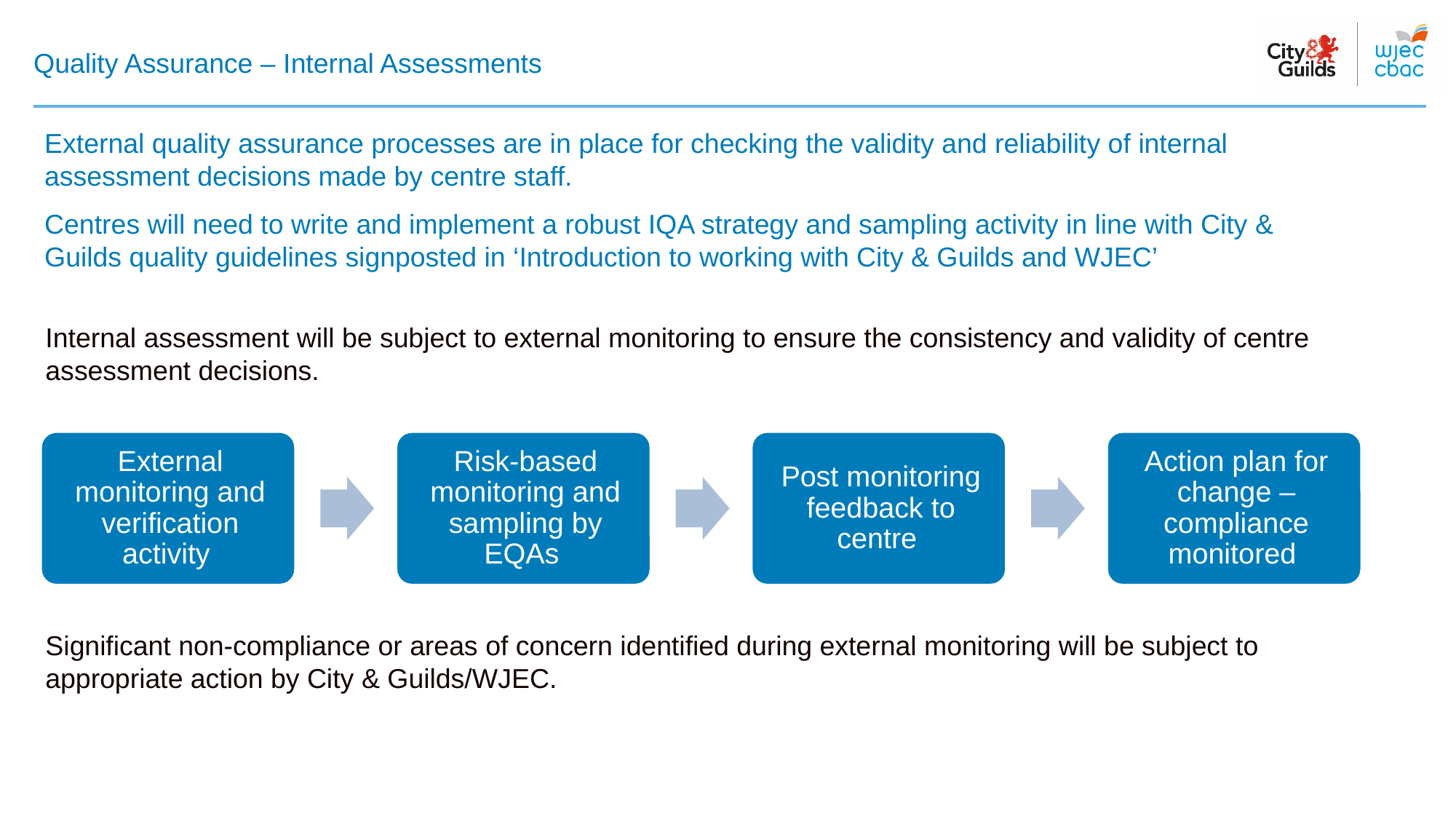

# Quality Assurance – Internal Assessments
External quality assurance processes are in place for checking the validity and reliability of internal assessment decisions made by centre staff.
Centres will need to write and implement a robust IQA strategy and sampling activity in line with City & Guilds quality guidelines signposted in ‘Introduction to working with City & Guilds and WJEC’

Internal assessment will be subject to external monitoring to ensure the consistency and validity of centre assessment decisions.

Significant non-compliance or areas of concern identified during external monitoring will be subject to appropriate action by City & Guilds/WJEC.

External monitoring and verification activity

Risk-based monitoring and sampling by EQAs

Post monitoring feedback to centre

Action plan for change – compliance monitored